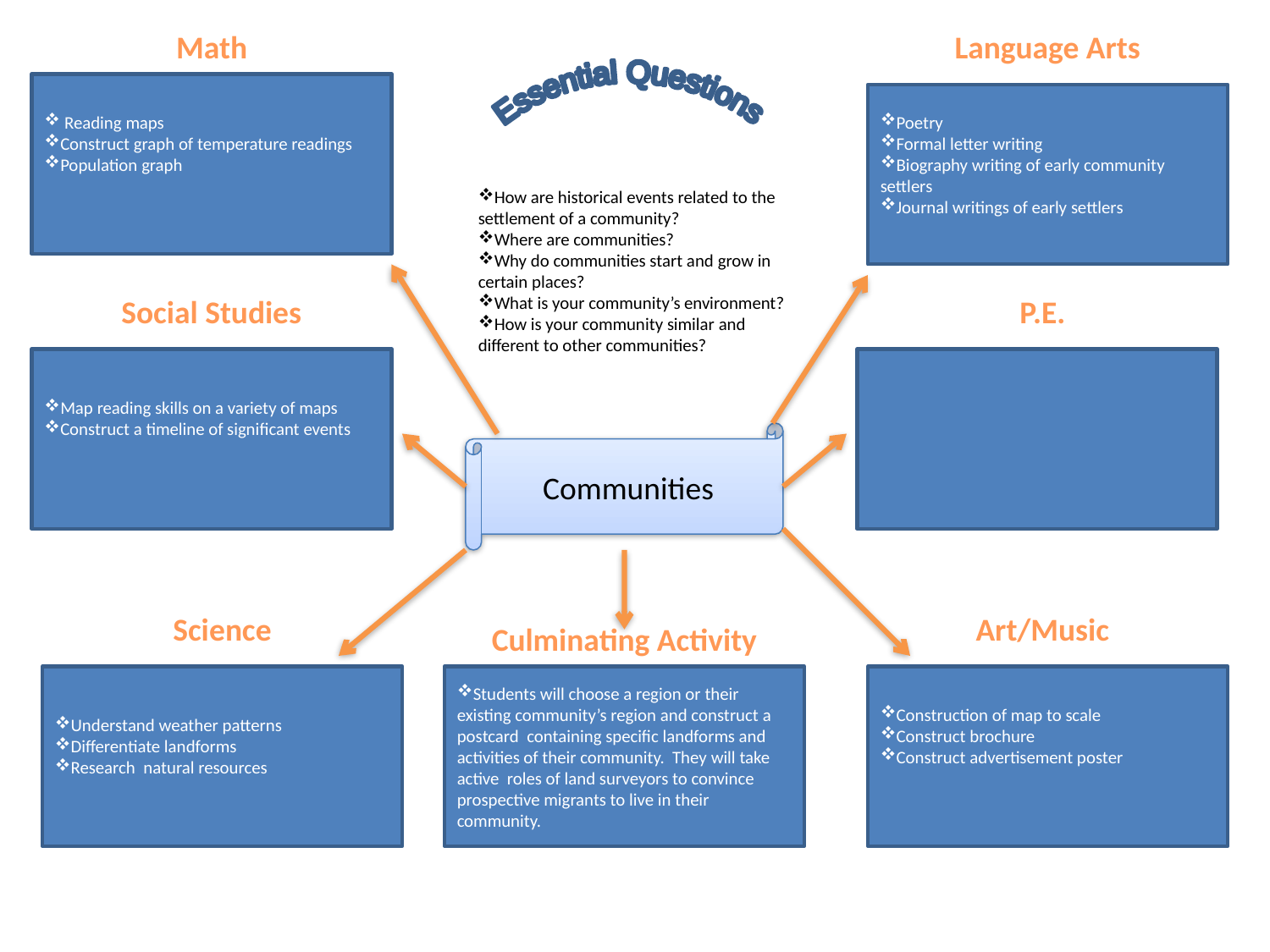

Math
Language Arts
 Reading maps
Construct graph of temperature readings
Population graph

Essential Questions
Poetry
Formal letter writing
Biography writing of early community settlers
Journal writings of early settlers

How are historical events related to the settlement of a community?
Where are communities?
Why do communities start and grow in certain places?
What is your community’s environment?
How is your community similar and different to other communities?

Social Studies
P.E.
Map reading skills on a variety of maps
Construct a timeline of significant events

Communities
Science
Art/Music
Culminating Activity
Understand weather patterns
Differentiate landforms
Research  natural resources

Students will choose a region or their existing community’s region and construct a postcard  containing specific landforms and activities of their community.  They will take active  roles of land surveyors to convince prospective migrants to live in their community.
Construction of map to scale
Construct brochure
Construct advertisement poster